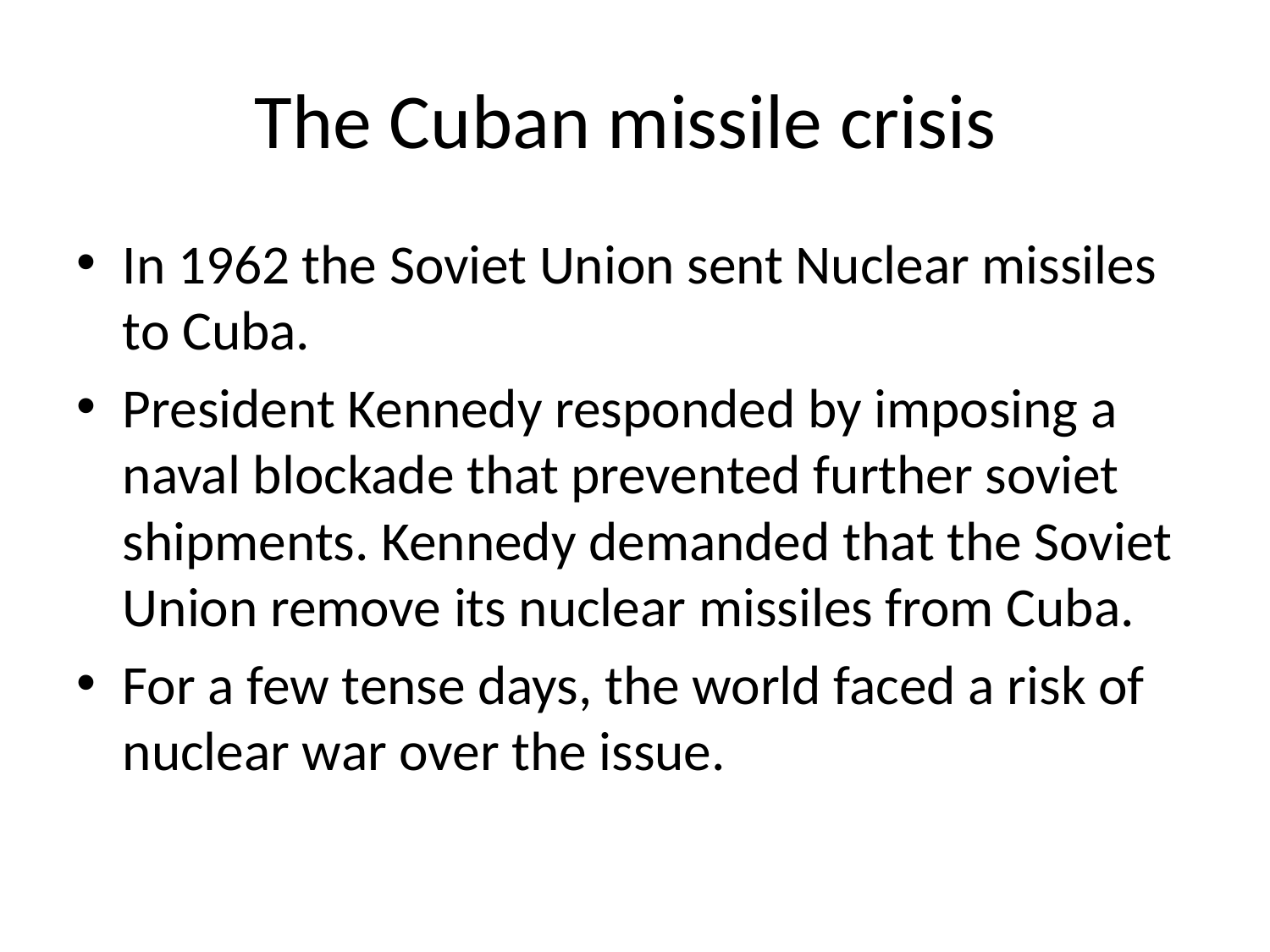

# The Cuban missile crisis
In 1962 the Soviet Union sent Nuclear missiles to Cuba.
President Kennedy responded by imposing a naval blockade that prevented further soviet shipments. Kennedy demanded that the Soviet Union remove its nuclear missiles from Cuba.
For a few tense days, the world faced a risk of nuclear war over the issue.